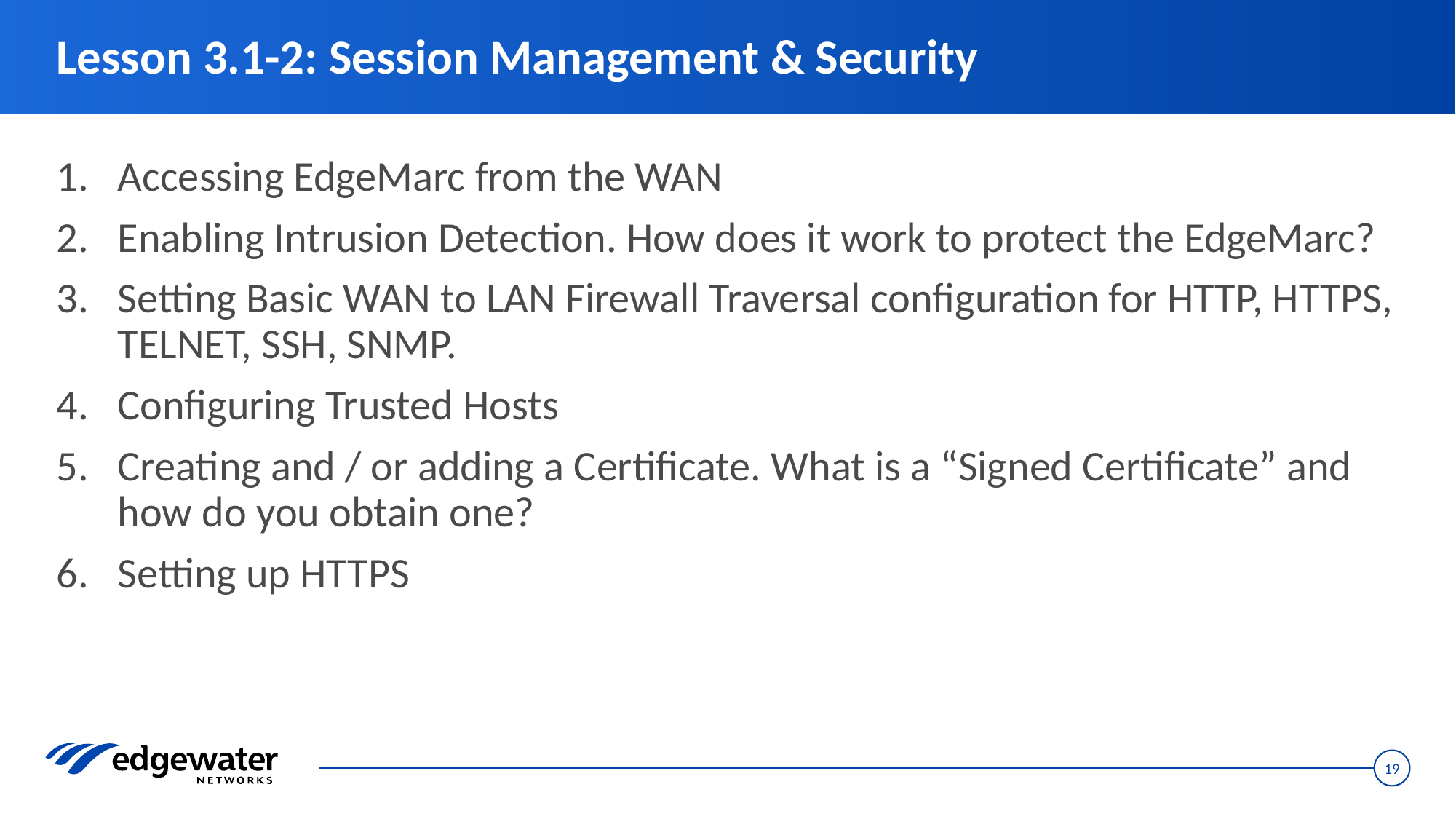

# Lesson 3.1-2: Session Management & Security
Accessing EdgeMarc from the WAN
Enabling Intrusion Detection. How does it work to protect the EdgeMarc?
Setting Basic WAN to LAN Firewall Traversal configuration for HTTP, HTTPS, TELNET, SSH, SNMP.
Configuring Trusted Hosts
Creating and / or adding a Certificate. What is a “Signed Certificate” and how do you obtain one?
Setting up HTTPS